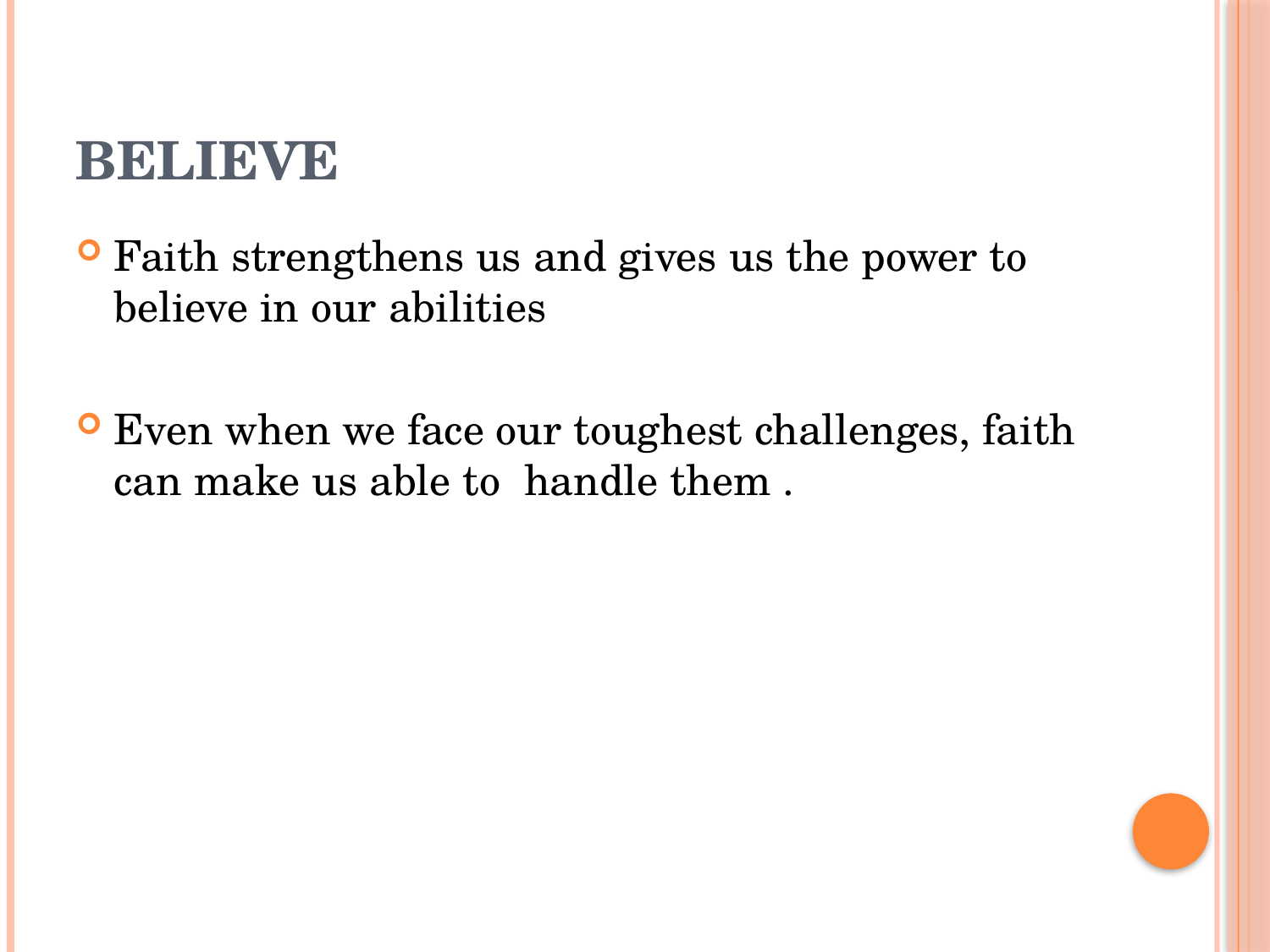

# Believe
Faith strengthens us and gives us the power to believe in our abilities

Even when we face our toughest challenges, faith can make us able to  handle them .